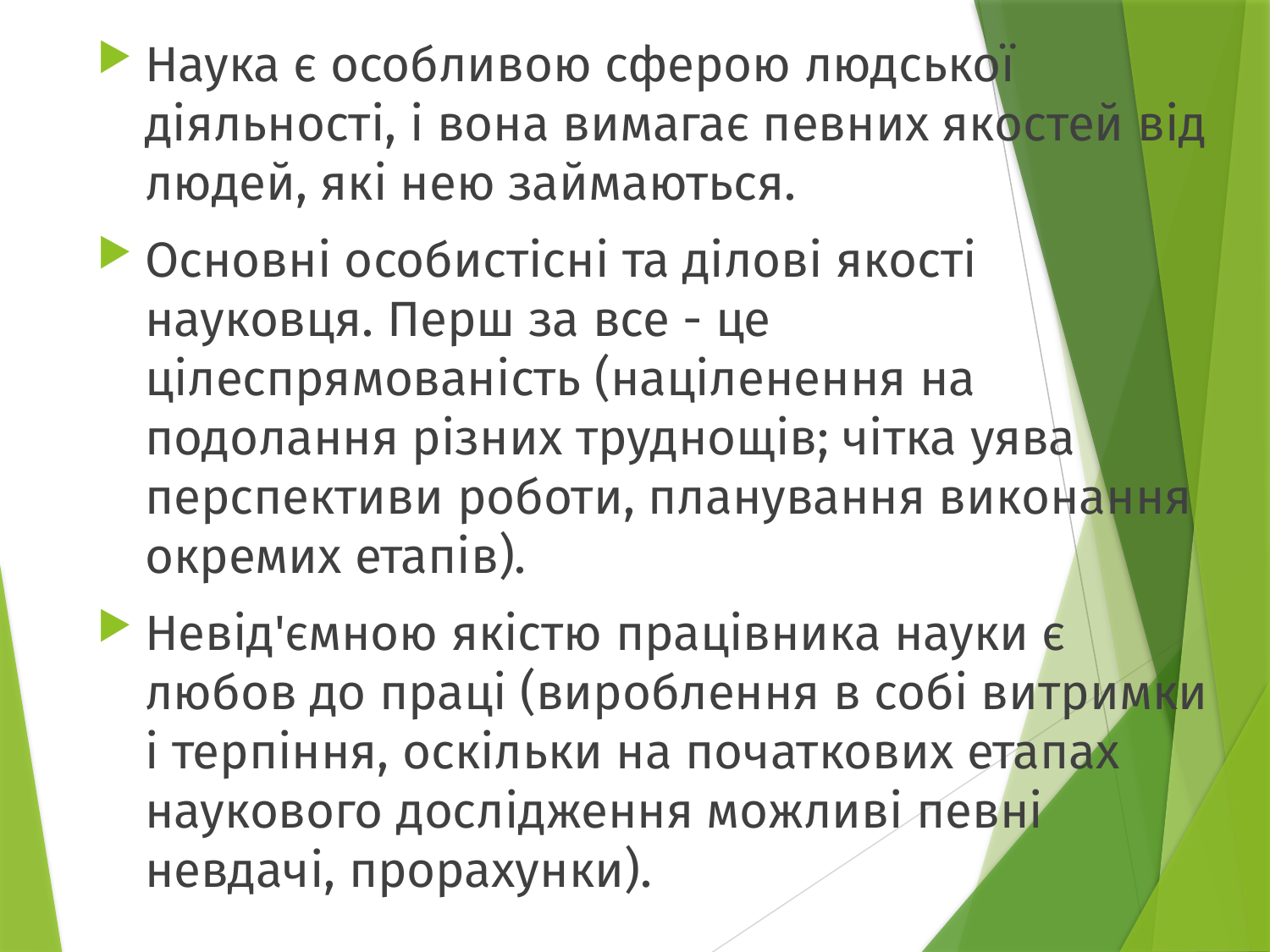

Наука є особливою сферою людської діяльності, і вона вимагає певних якостей від людей, які нею займаються.
Основні особистісні та ділові якості науковця. Перш за все - це цілеспрямованість (націленення на подолання різних труднощів; чітка уява перспективи роботи, планування виконання окремих етапів).
Невід'ємною якістю працівника науки є любов до праці (вироблення в собі витримки і терпіння, оскільки на початкових етапах наукового дослідження можливі певні невдачі, прорахунки).